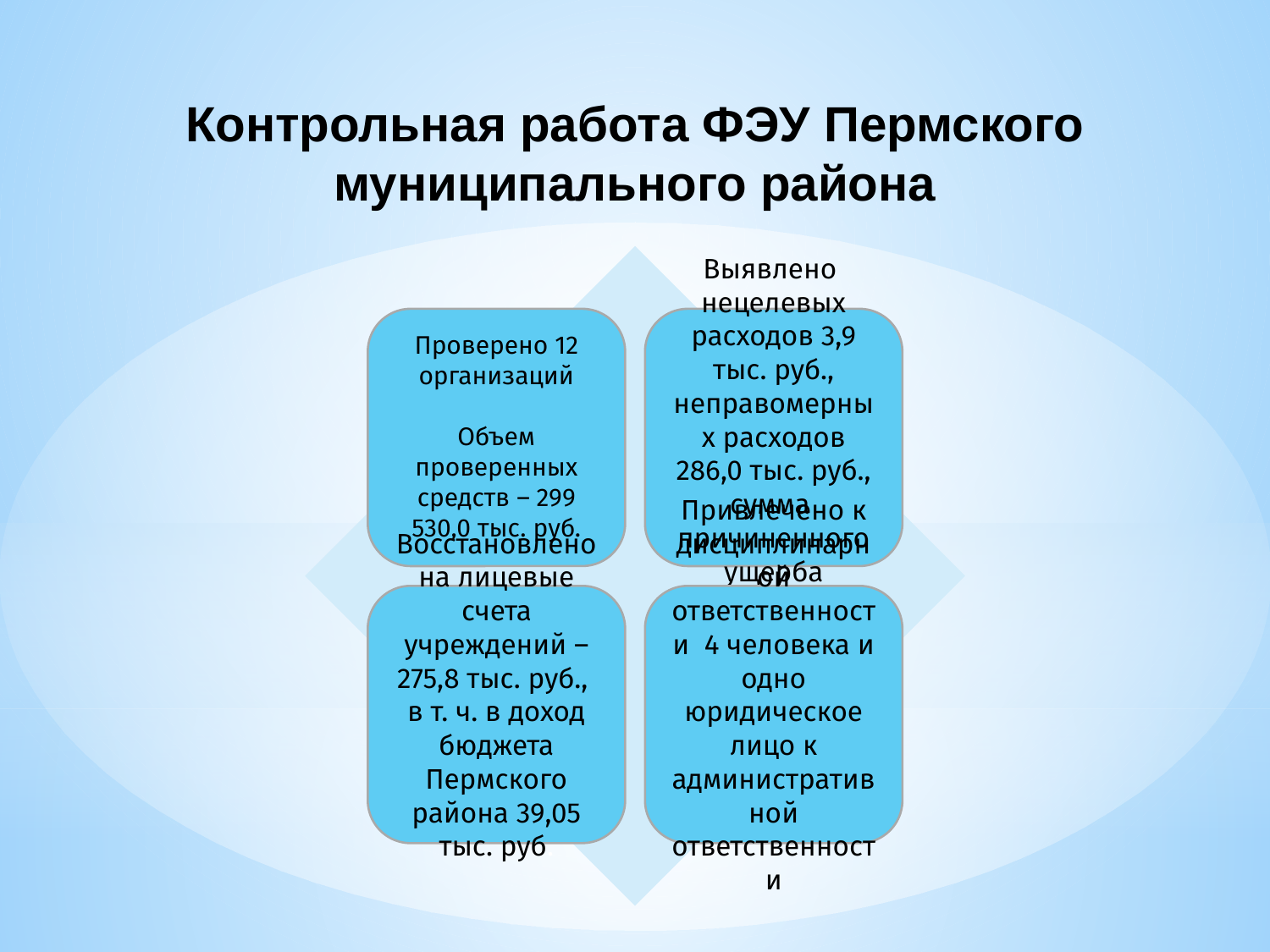

# Контрольная работа ФЭУ Пермского муниципального района
Проверено 12 организаций
Объем проверенных средств – 299 530,0 тыс. руб.
Восстановлено на лицевые счета учреждений – 275,8 тыс. руб.,
в т. ч. в доход бюджета Пермского района 39,05 тыс. руб.